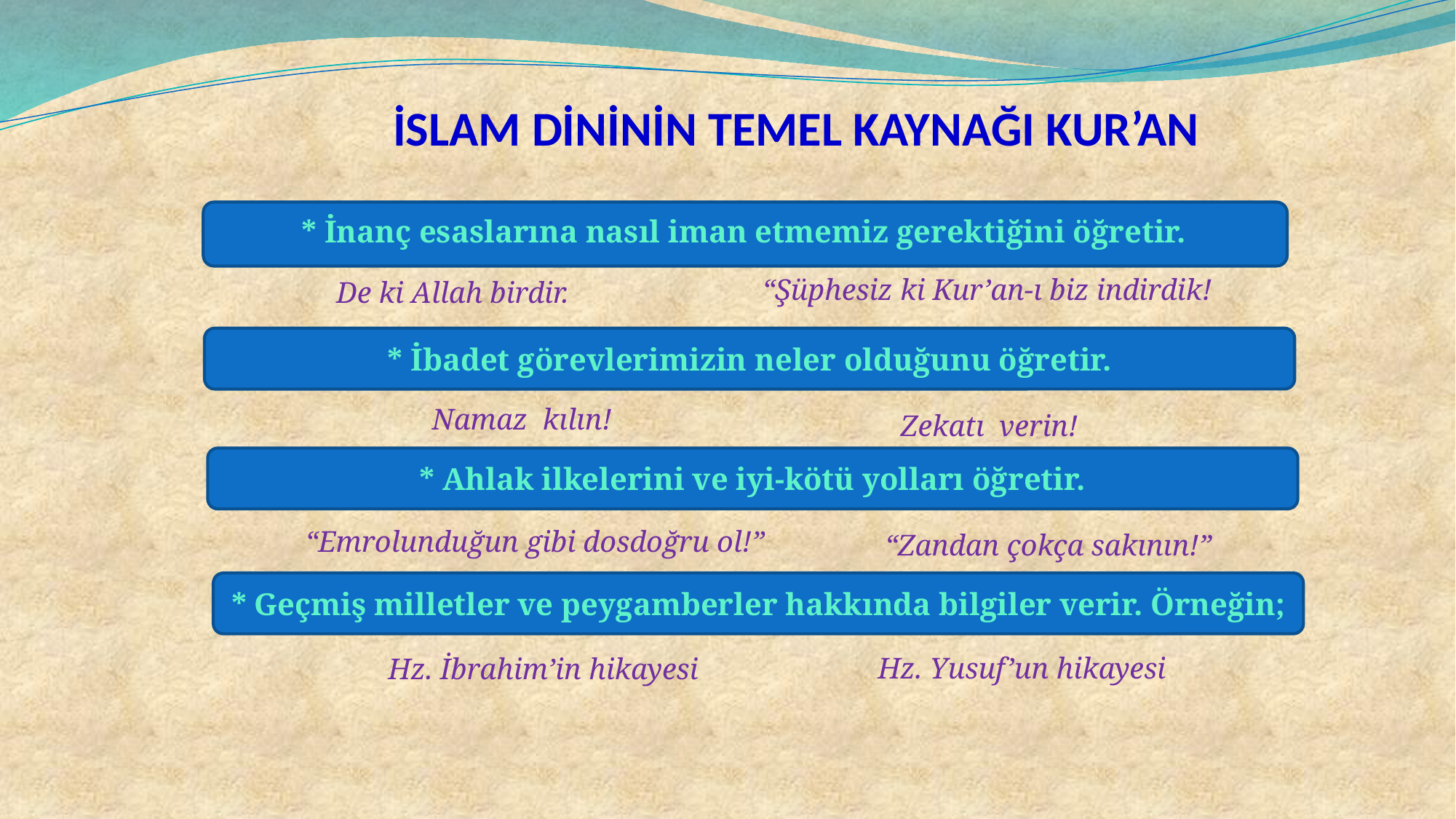

# İSLAM DİNİNİN TEMEL KAYNAĞI KUR’AN

* İnanç esaslarına nasıl iman etmemiz gerektiğini öğretir.
“Şüphesiz ki Kur’an-ı biz indirdik!
De ki Allah birdir.
* İbadet görevlerimizin neler olduğunu öğretir.
 Namaz  kılın!
 Zekatı  verin!
* Ahlak ilkelerini ve iyi-kötü yolları öğretir.
 “Emrolunduğun gibi dosdoğru ol!”
“Zandan çokça sakının!”
* Geçmiş milletler ve peygamberler hakkında bilgiler verir. Örneğin;
 Hz. Yusuf’un hikayesi
 Hz. İbrahim’in hikayesi